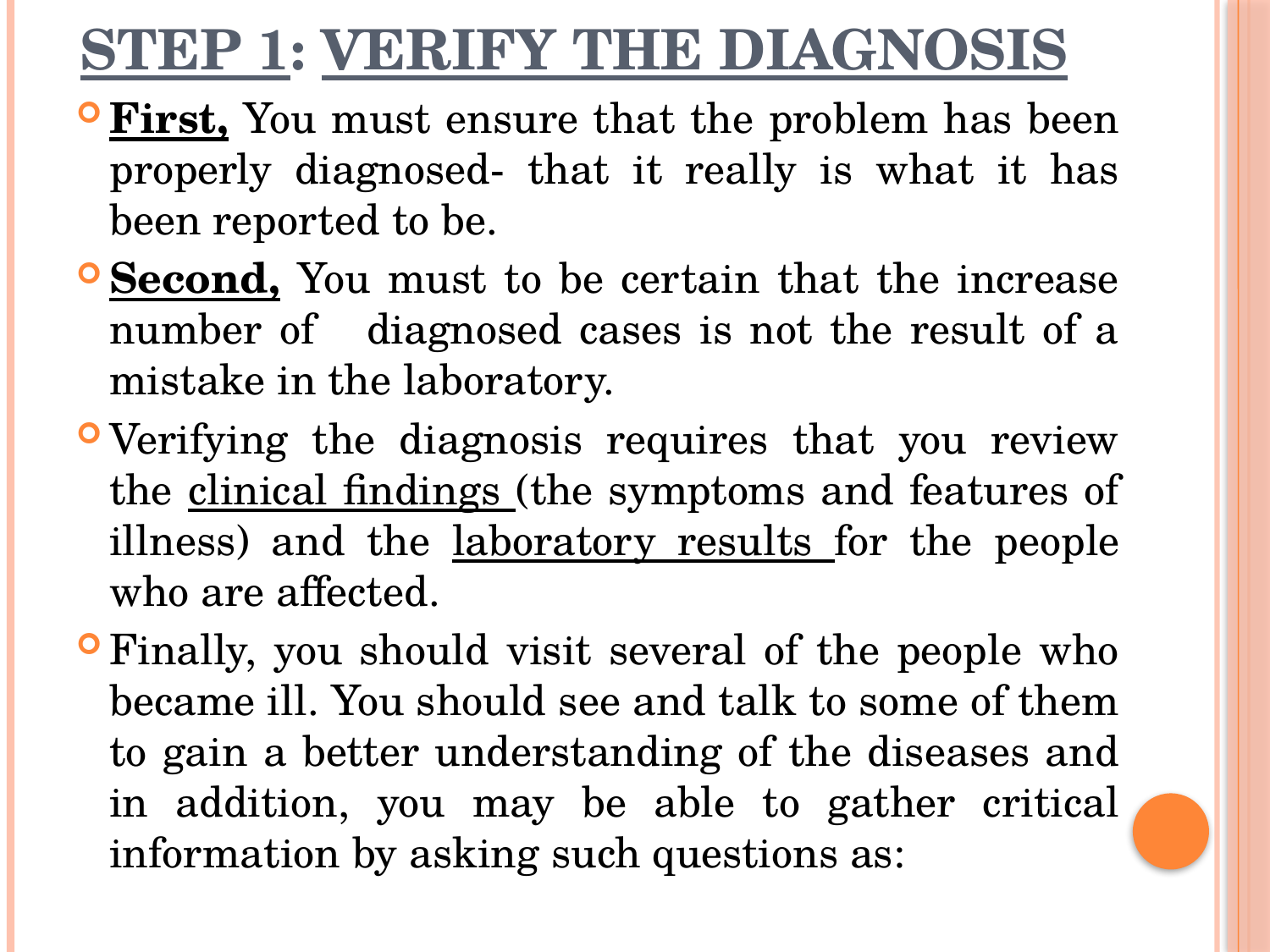

# Step 1: Verify the Diagnosis
First, You must ensure that the problem has been properly diagnosed- that it really is what it has been reported to be.
Second, You must to be certain that the increase number of   diagnosed cases is not the result of a mistake in the laboratory.
Verifying the diagnosis requires that you review the clinical findings (the symptoms and features of illness) and the laboratory results for the people who are affected.
Finally, you should visit several of the people who became ill. You should see and talk to some of them to gain a better understanding of the diseases and in addition, you may be able to gather critical information by asking such questions as: